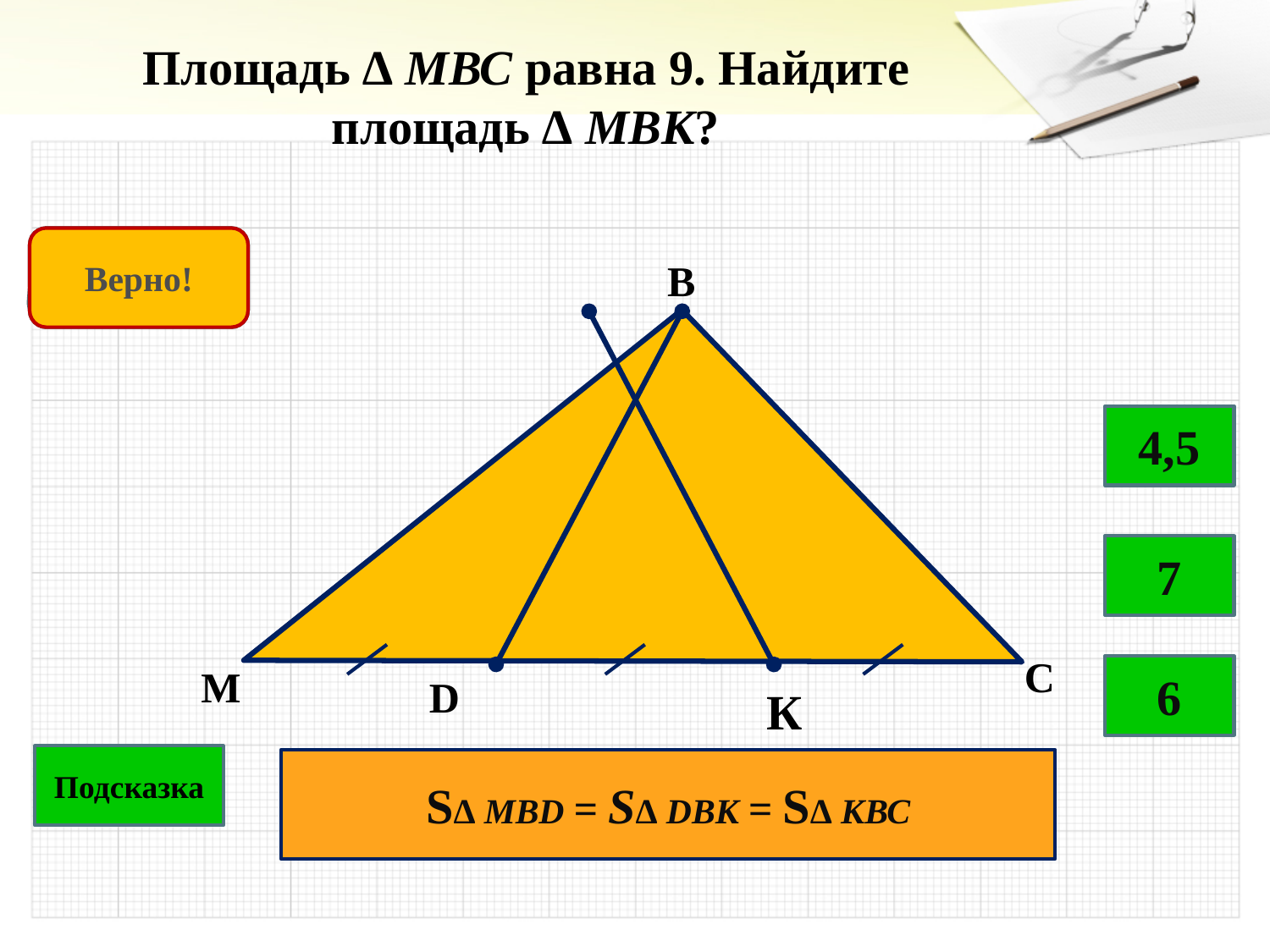

Площадь ∆ МВС равна 9. Найдите площадь ∆ МВК?
Подумай!
Подумай!
Верно!
B

С
D
М
4,5
7
6
К
Подсказка
S∆ МВD = S∆ DВК = S∆ КВС